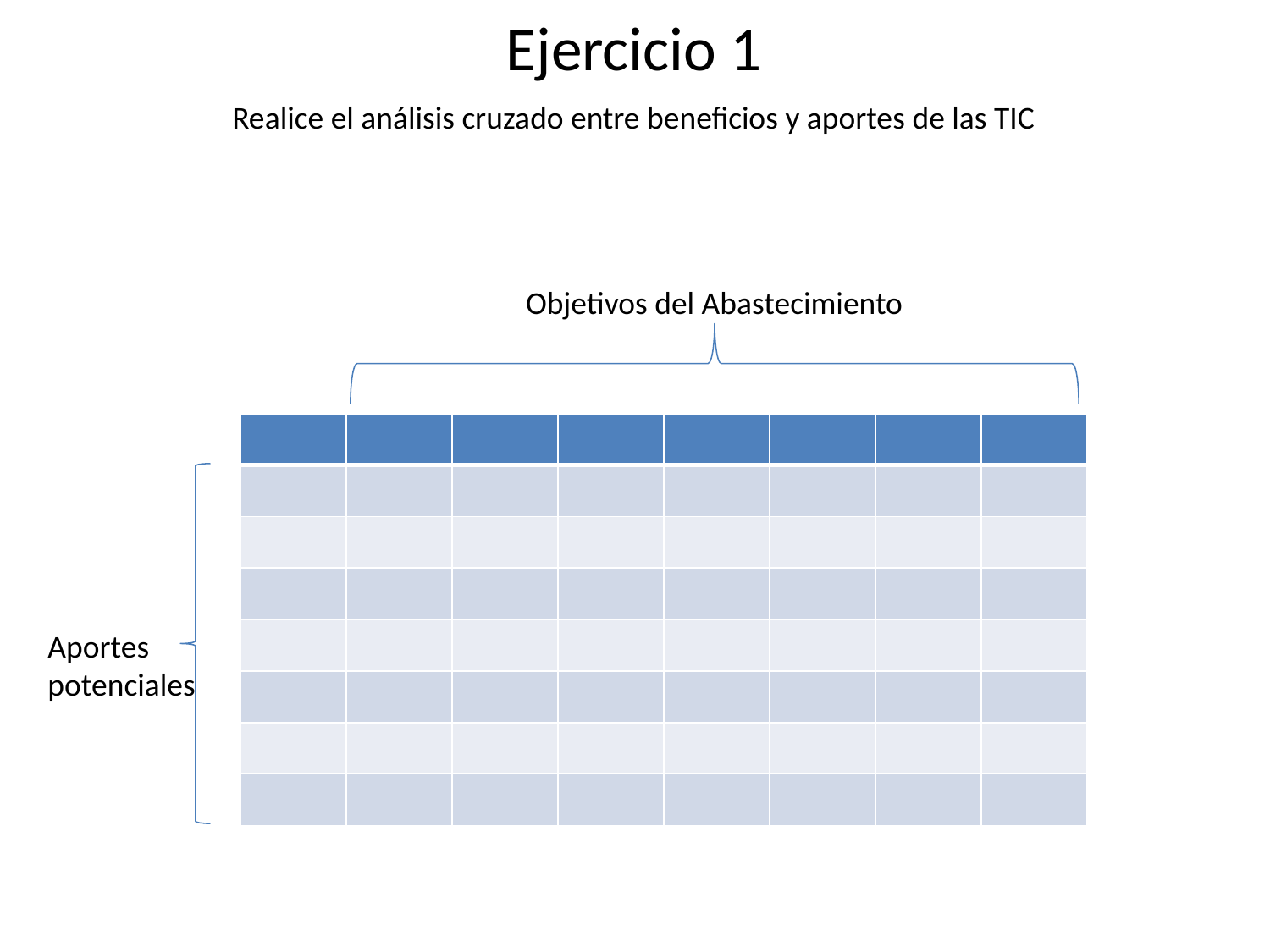

# Ejercicio 1
Realice el análisis cruzado entre beneficios y aportes de las TIC
Objetivos del Abastecimiento
|  |  |  |  |  |  |  |  |
| --- | --- | --- | --- | --- | --- | --- | --- |
|  |  |  |  |  |  |  |  |
|  |  |  |  |  |  |  |  |
|  |  |  |  |  |  |  |  |
|  |  |  |  |  |  |  |  |
|  |  |  |  |  |  |  |  |
|  |  |  |  |  |  |  |  |
|  |  |  |  |  |  |  |  |

Aportes
potenciales